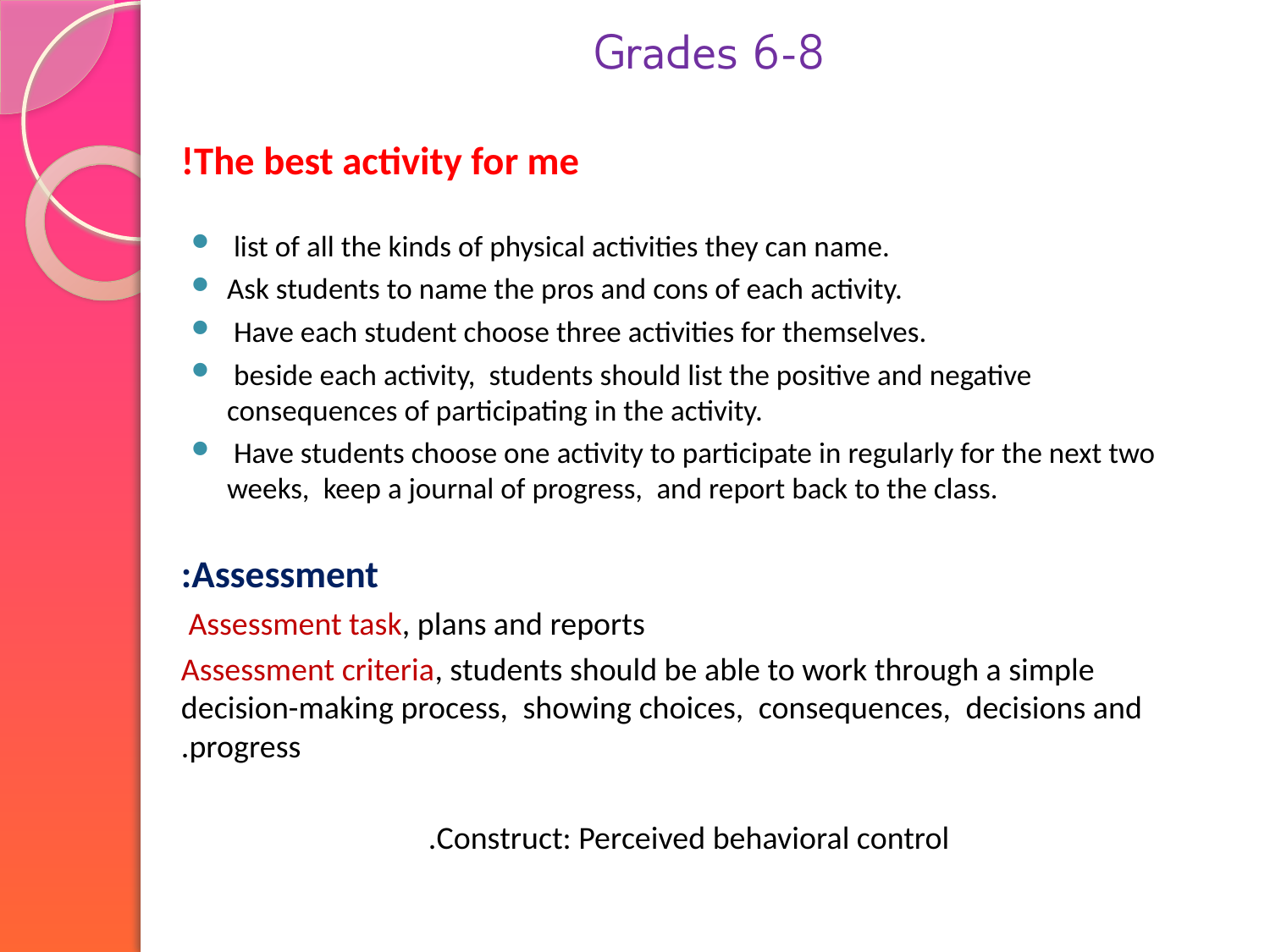

# Grades 6-8
The best activity for me!

 list of all the kinds of physical activities they can name.
Ask students to name the pros and cons of each activity.
 Have each student choose three activities for themselves.
 beside each activity,  students should list the positive and negative consequences of participating in the activity.
 Have students choose one activity to participate in regularly for the next two weeks,  keep a journal of progress,  and report back to the class.

Assessment:
Assessment task, plans and reports
Assessment criteria, students should be able to work through a simple decision-making process,  showing choices,  consequences,  decisions and progress.

Construct: Perceived behavioral control.